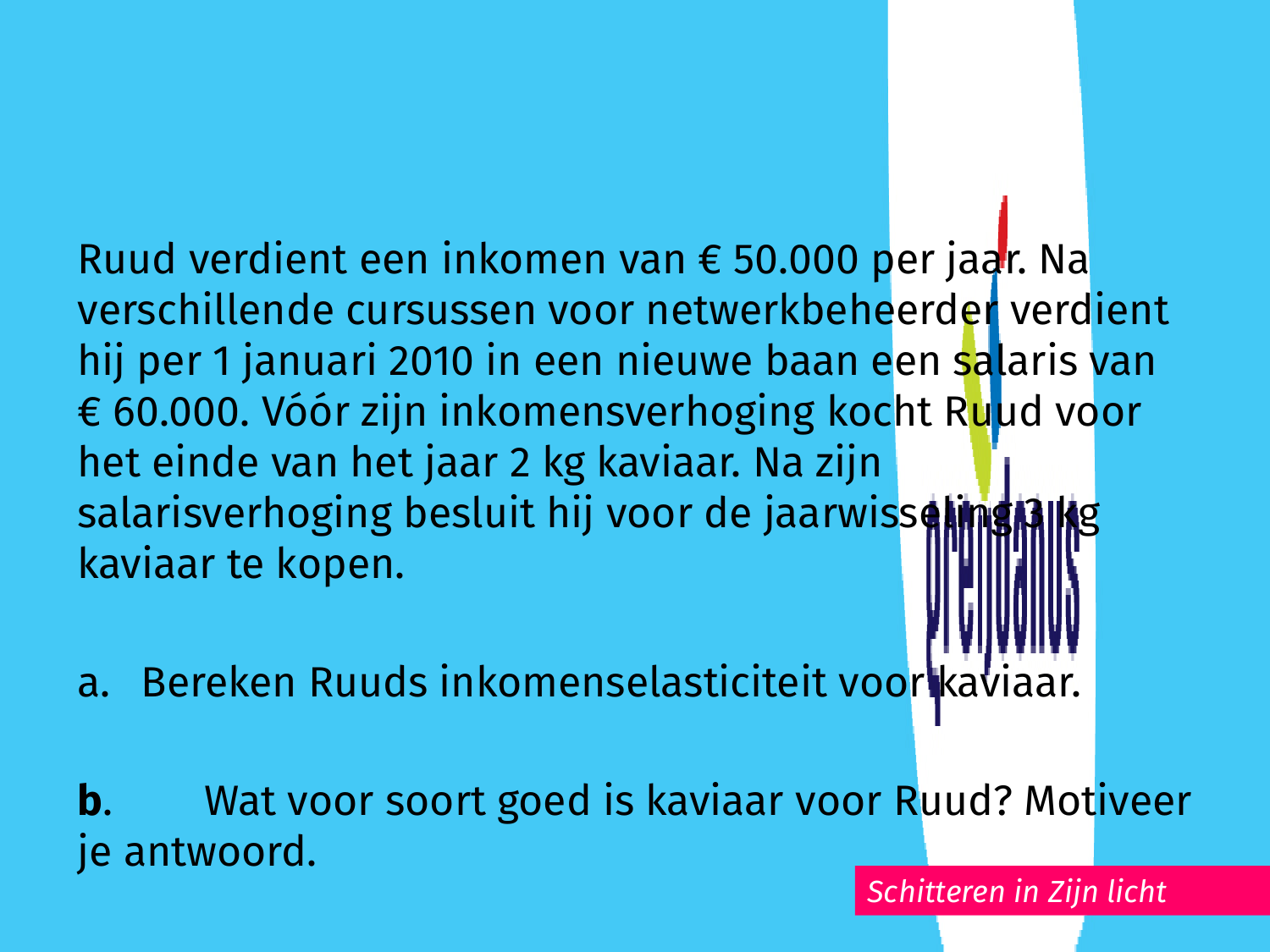

#

Ruud verdient een inkomen van € 50.000 per jaar. Na verschillende cursussen voor netwerkbeheerder verdient hij per 1 januari 2010 in een nieuwe baan een salaris van € 60.000. Vóór zijn inkomensverhoging kocht Ruud voor het einde van het jaar 2 kg kaviaar. Na zijn salarisverhoging besluit hij voor de jaarwisseling 3 kg kaviaar te kopen.

Bereken Ruuds inkomenselasticiteit voor kaviaar.

b.	Wat voor soort goed is kaviaar voor Ruud? Motiveer je antwoord.